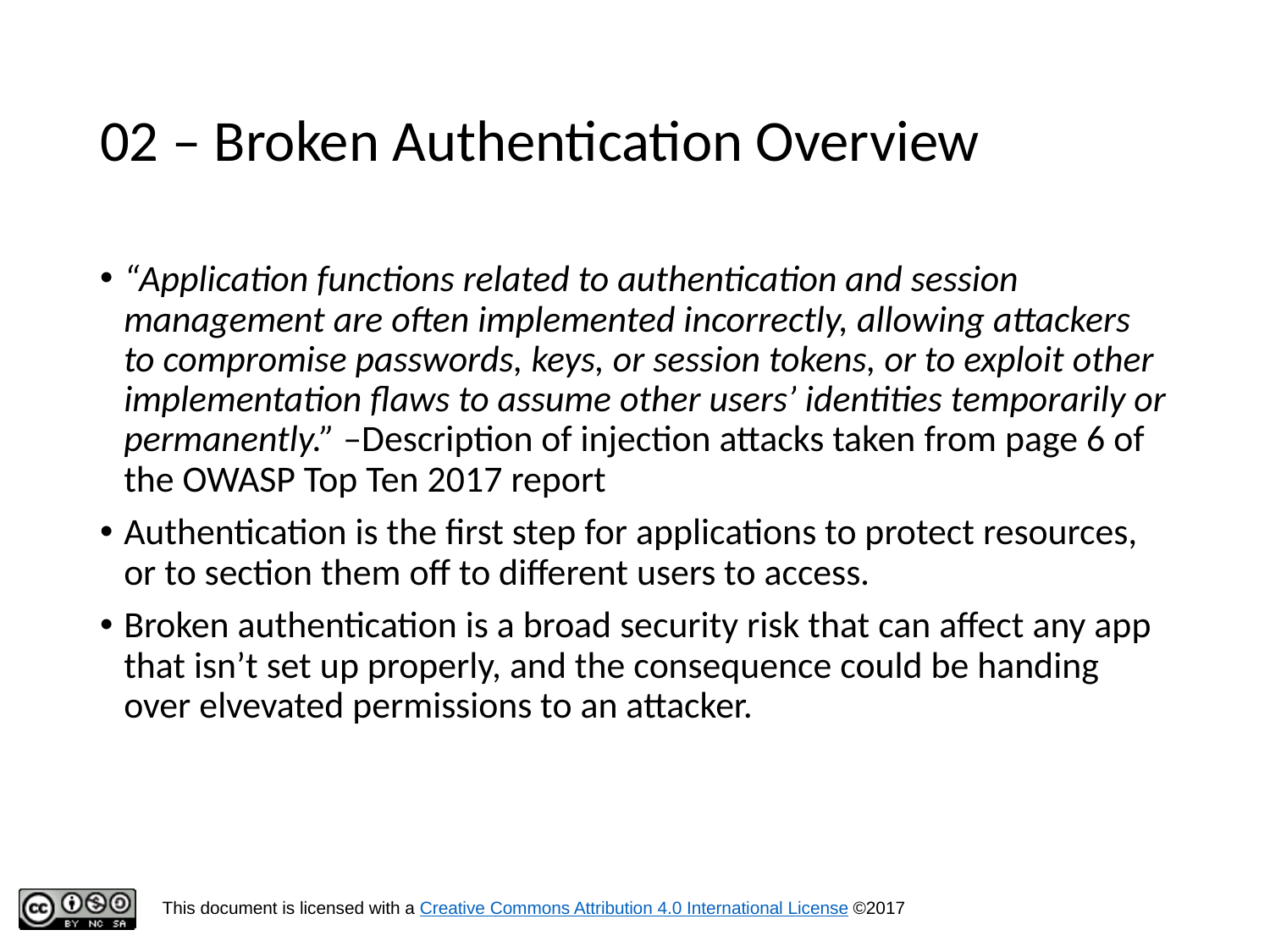

# 02 – Broken Authentication Overview
“Application functions related to authentication and session management are often implemented incorrectly, allowing attackers to compromise passwords, keys, or session tokens, or to exploit other implementation flaws to assume other users’ identities temporarily or permanently.” –Description of injection attacks taken from page 6 of the OWASP Top Ten 2017 report
Authentication is the first step for applications to protect resources, or to section them off to different users to access.
Broken authentication is a broad security risk that can affect any app that isn’t set up properly, and the consequence could be handing over elvevated permissions to an attacker.